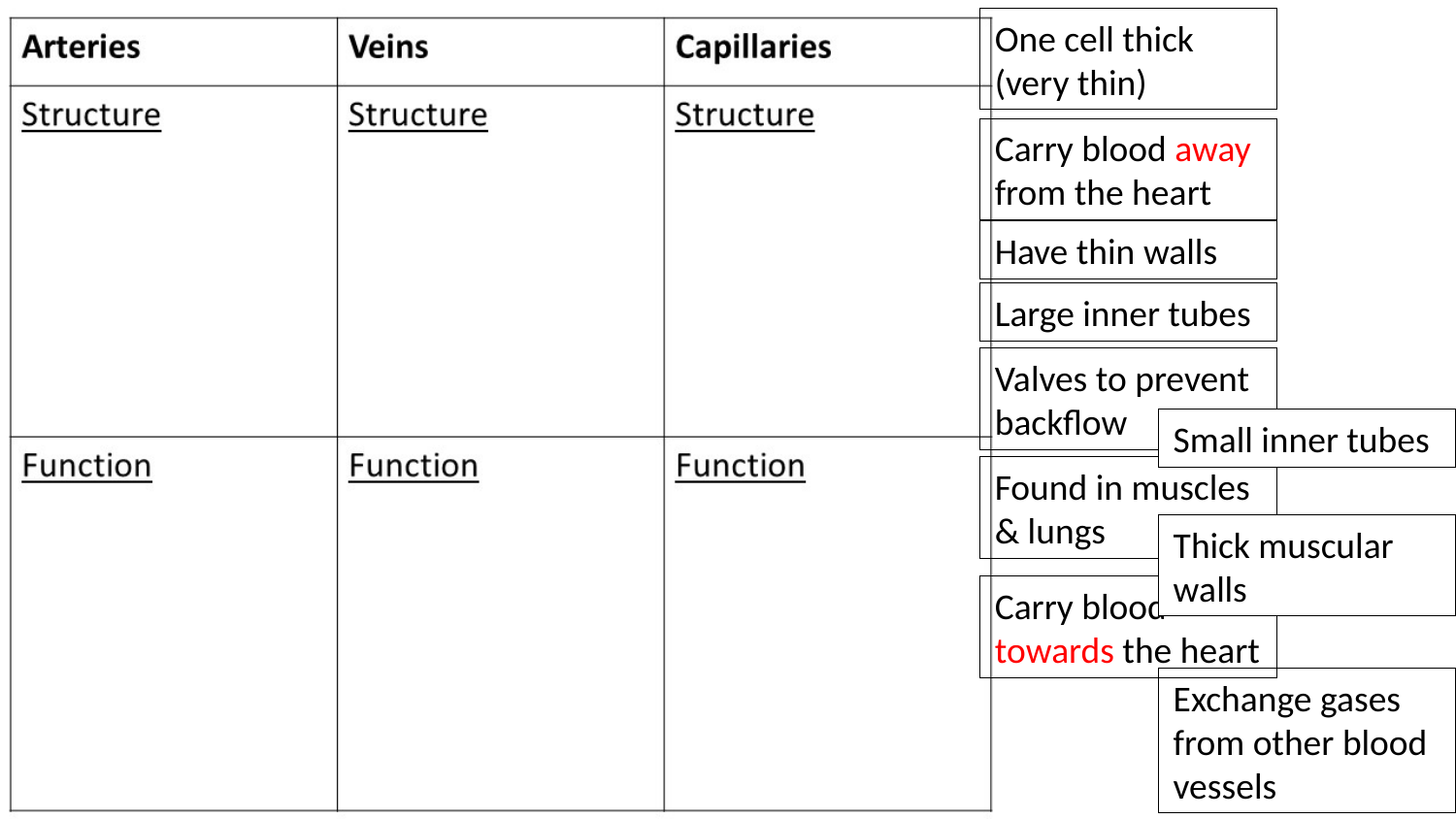

One cell thick (very thin)
Carry blood away from the heart
Have thin walls
Large inner tubes
Valves to prevent backflow
Small inner tubes
Found in muscles & lungs
Thick muscular walls
Carry blood towards the heart
Exchange gases from other blood vessels